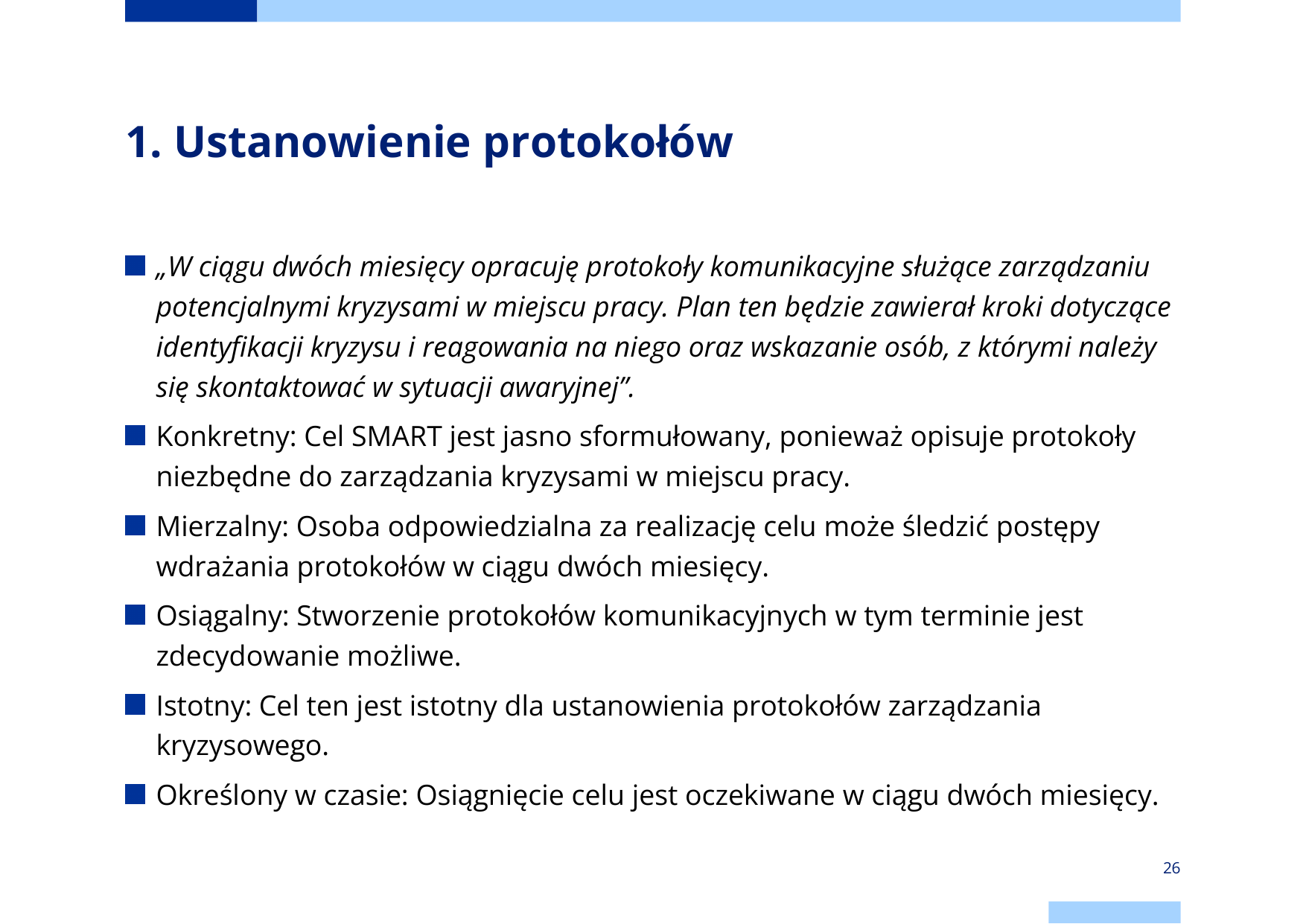

# 1. Ustanowienie protokołów
„W ciągu dwóch miesięcy opracuję protokoły komunikacyjne służące zarządzaniu potencjalnymi kryzysami w miejscu pracy. Plan ten będzie zawierał kroki dotyczące identyfikacji kryzysu i reagowania na niego oraz wskazanie osób, z którymi należy się skontaktować w sytuacji awaryjnej”.
Konkretny: Cel SMART jest jasno sformułowany, ponieważ opisuje protokoły niezbędne do zarządzania kryzysami w miejscu pracy.
Mierzalny: Osoba odpowiedzialna za realizację celu może śledzić postępy wdrażania protokołów w ciągu dwóch miesięcy.
Osiągalny: Stworzenie protokołów komunikacyjnych w tym terminie jest zdecydowanie możliwe.
Istotny: Cel ten jest istotny dla ustanowienia protokołów zarządzania kryzysowego.
Określony w czasie: Osiągnięcie celu jest oczekiwane w ciągu dwóch miesięcy.

26